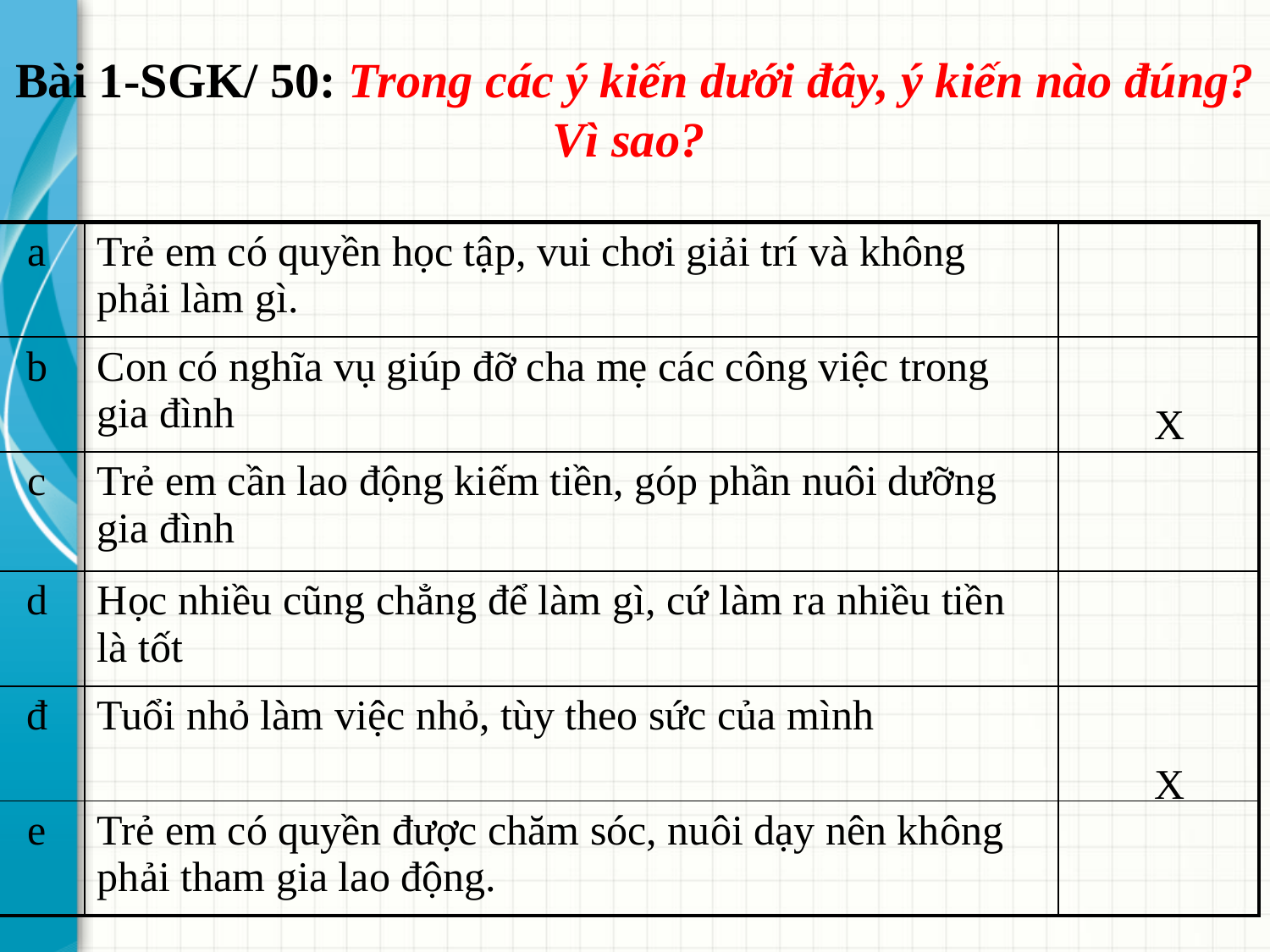

Bài 1-SGK/ 50: Trong các ý kiến dưới đây, ý kiến nào đúng?
Vì sao?

| a | Trẻ em có quyền học tập, vui chơi giải trí và không phải làm gì. |  |
| --- | --- | --- |
| b | Con có nghĩa vụ giúp đỡ cha mẹ các công việc trong gia đình |  |
| c | Trẻ em cần lao động kiếm tiền, góp phần nuôi dưỡng gia đình |  |
| d | Học nhiều cũng chẳng để làm gì, cứ làm ra nhiều tiền là tốt |  |
| đ | Tuổi nhỏ làm việc nhỏ, tùy theo sức của mình |  |
| e | Trẻ em có quyền được chăm sóc, nuôi dạy nên không phải tham gia lao động. |  |
X
X